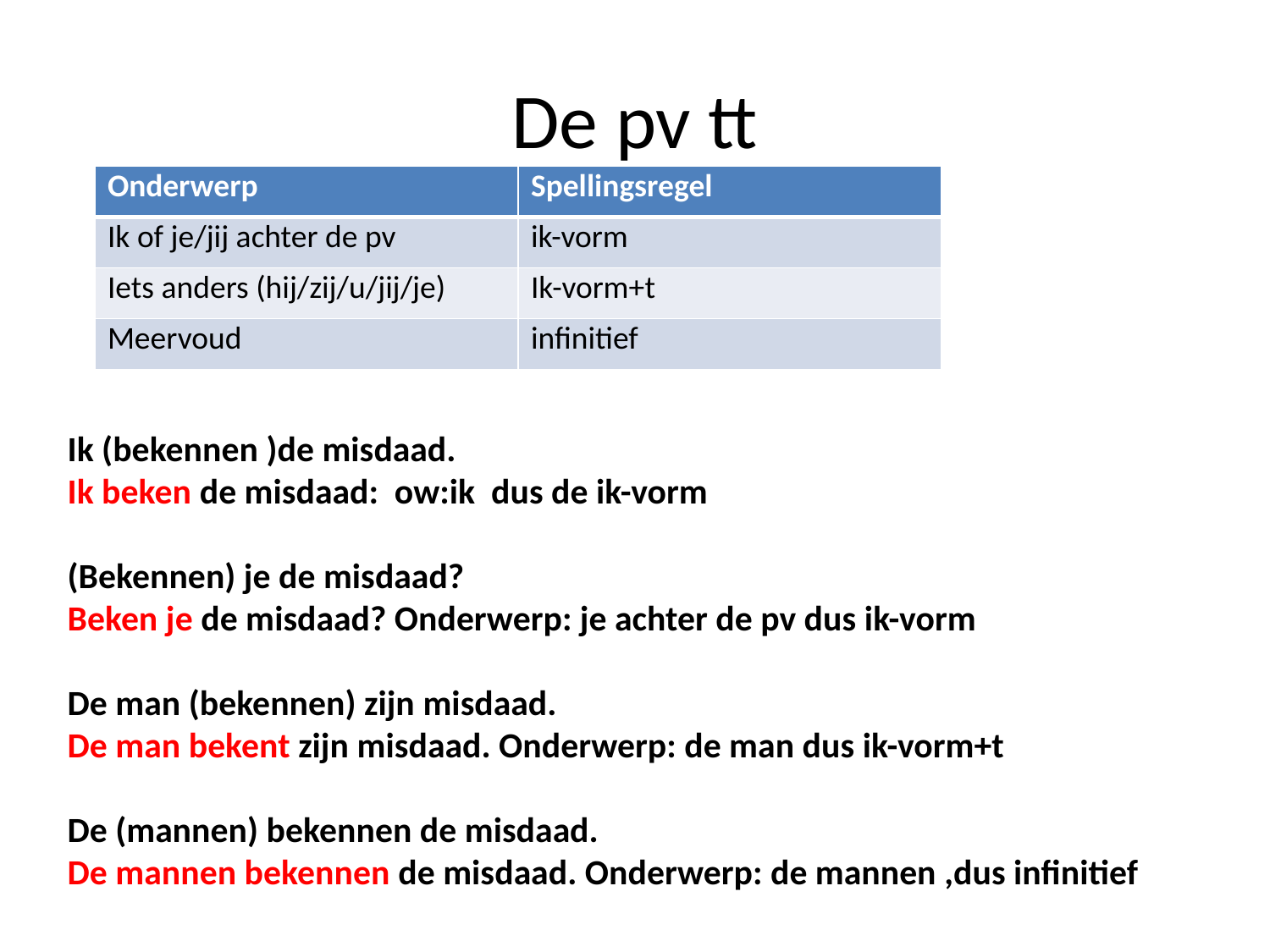

# De pv tt

Ik (bekennen )de misdaad.
Ik beken de misdaad:  ow:ik  dus de ik-vorm

(Bekennen) je de misdaad?
Beken je de misdaad? Onderwerp: je achter de pv dus ik-vorm

De man (bekennen) zijn misdaad.
De man bekent zijn misdaad. Onderwerp: de man dus ik-vorm+t

De (mannen) bekennen de misdaad.
De mannen bekennen de misdaad. Onderwerp: de mannen ,dus infinitief

| Onderwerp | Spellingsregel |
| --- | --- |
| Ik of je/jij achter de pv | ik-vorm |
| Iets anders (hij/zij/u/jij/je) | Ik-vorm+t |
| Meervoud | infinitief |